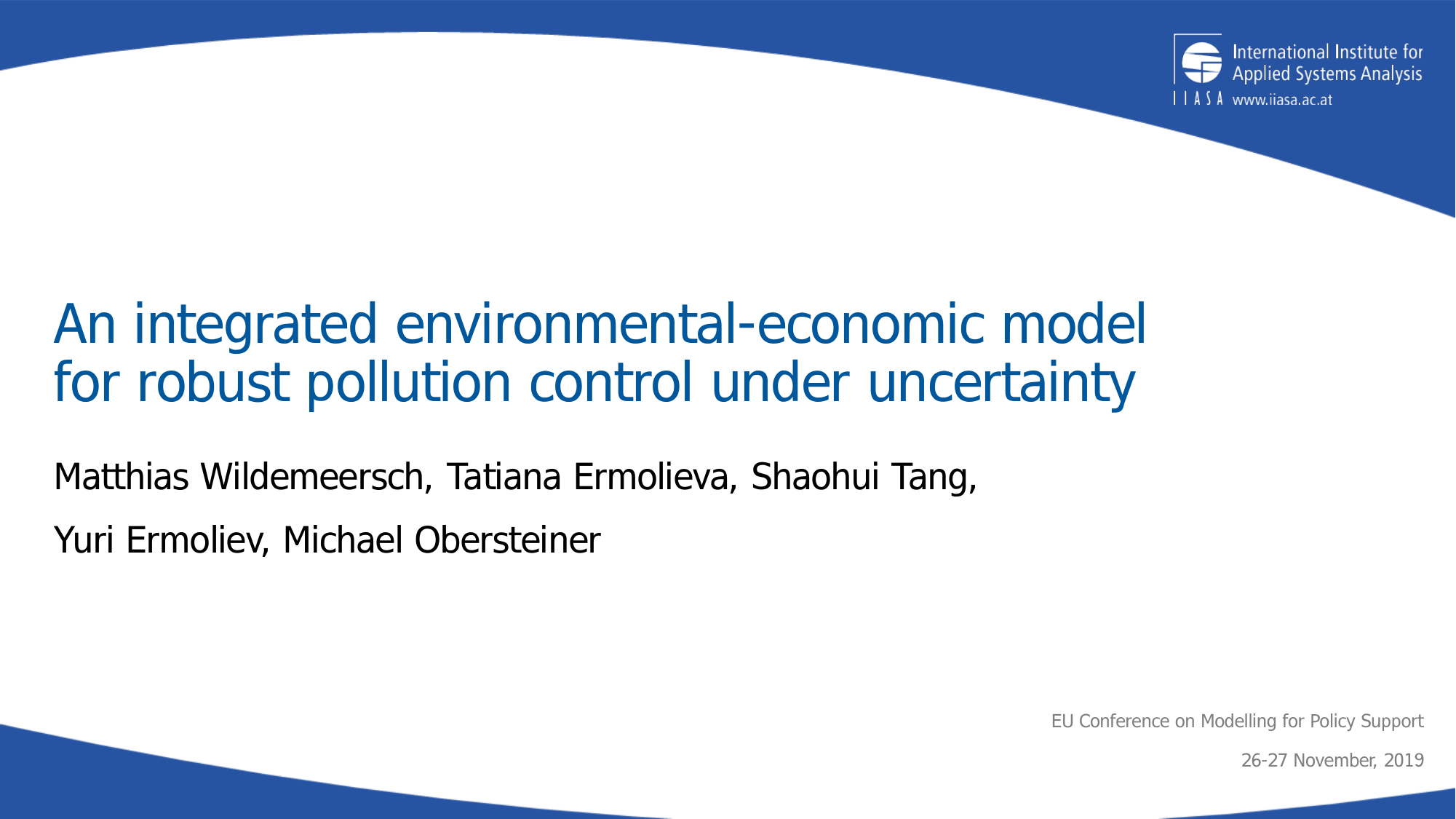

# An integrated environmental-economic model for robust pollution control under uncertainty
Matthias Wildemeersch, Tatiana Ermolieva, Shaohui Tang,
Yuri Ermoliev, Michael Obersteiner
EU Conference on Modelling for Policy Support
26-27 November, 2019